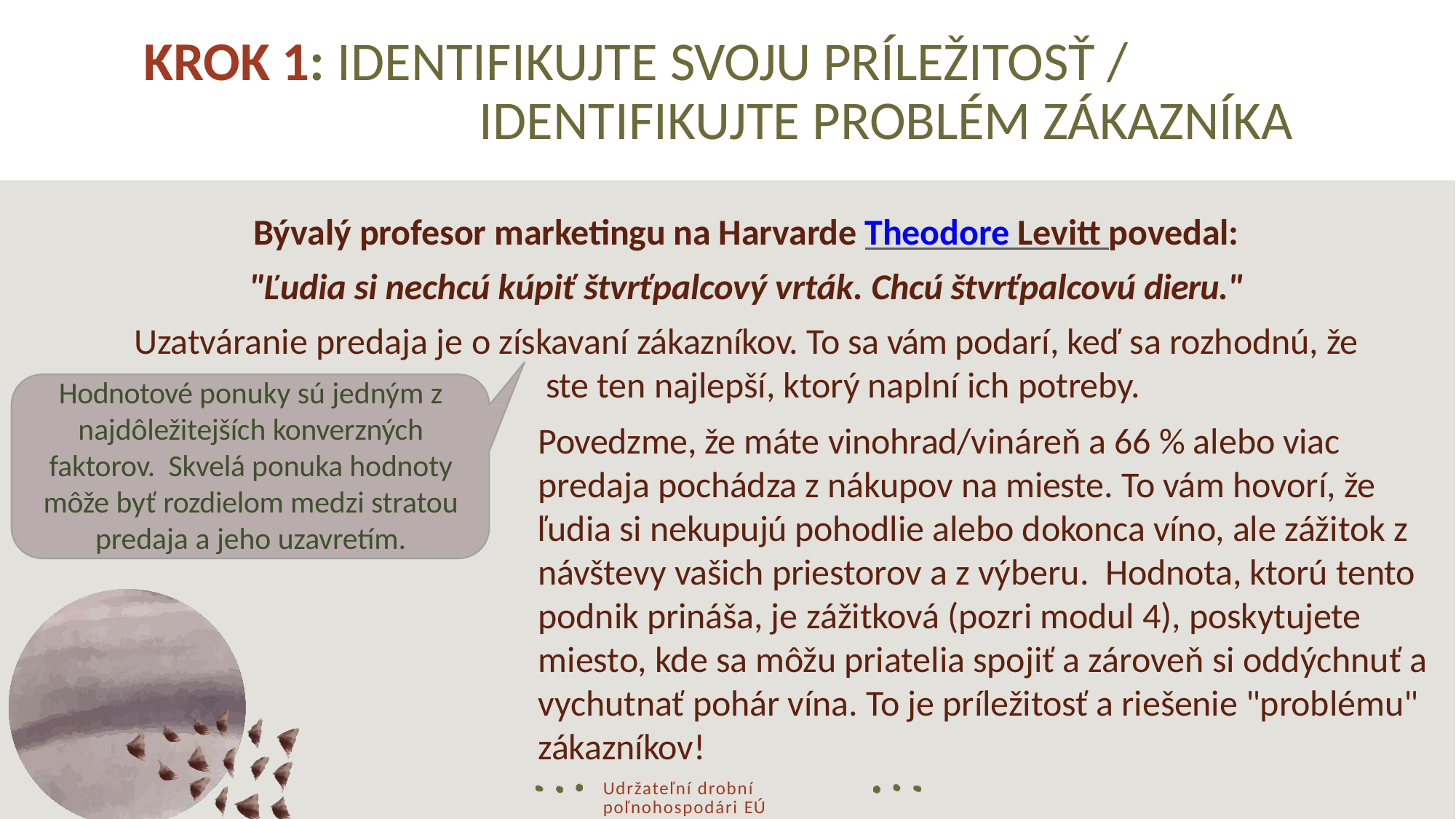

# KROK 1: IDENTIFIKUJTE SVOJU PRÍLEŽITOSŤ / IDENTIFIKUJTE PROBLÉM ZÁKAZNÍKA
Bývalý profesor marketingu na Harvarde Theodore Levitt povedal:
"Ľudia si nechcú kúpiť štvrťpalcový vrták. Chcú štvrťpalcovú dieru."
Uzatváranie predaja je o získavaní zákazníkov. To sa vám podarí, keď sa rozhodnú, že
ste ten najlepší, ktorý naplní ich potreby.
Povedzme, že máte vinohrad/vináreň a 66 % alebo viac predaja pochádza z nákupov na mieste. To vám hovorí, že ľudia si nekupujú pohodlie alebo dokonca víno, ale zážitok z návštevy vašich priestorov a z výberu.  Hodnota, ktorú tento podnik prináša, je zážitková (pozri modul 4), poskytujete miesto, kde sa môžu priatelia spojiť a zároveň si oddýchnuť a vychutnať pohár vína. To je príležitosť a riešenie "problému" zákazníkov!

Hodnotové ponuky sú jedným z najdôležitejších konverzných faktorov.  Skvelá ponuka hodnoty môže byť rozdielom medzi stratou predaja a jeho uzavretím.
Udržateľní drobní poľnohospodári EÚ